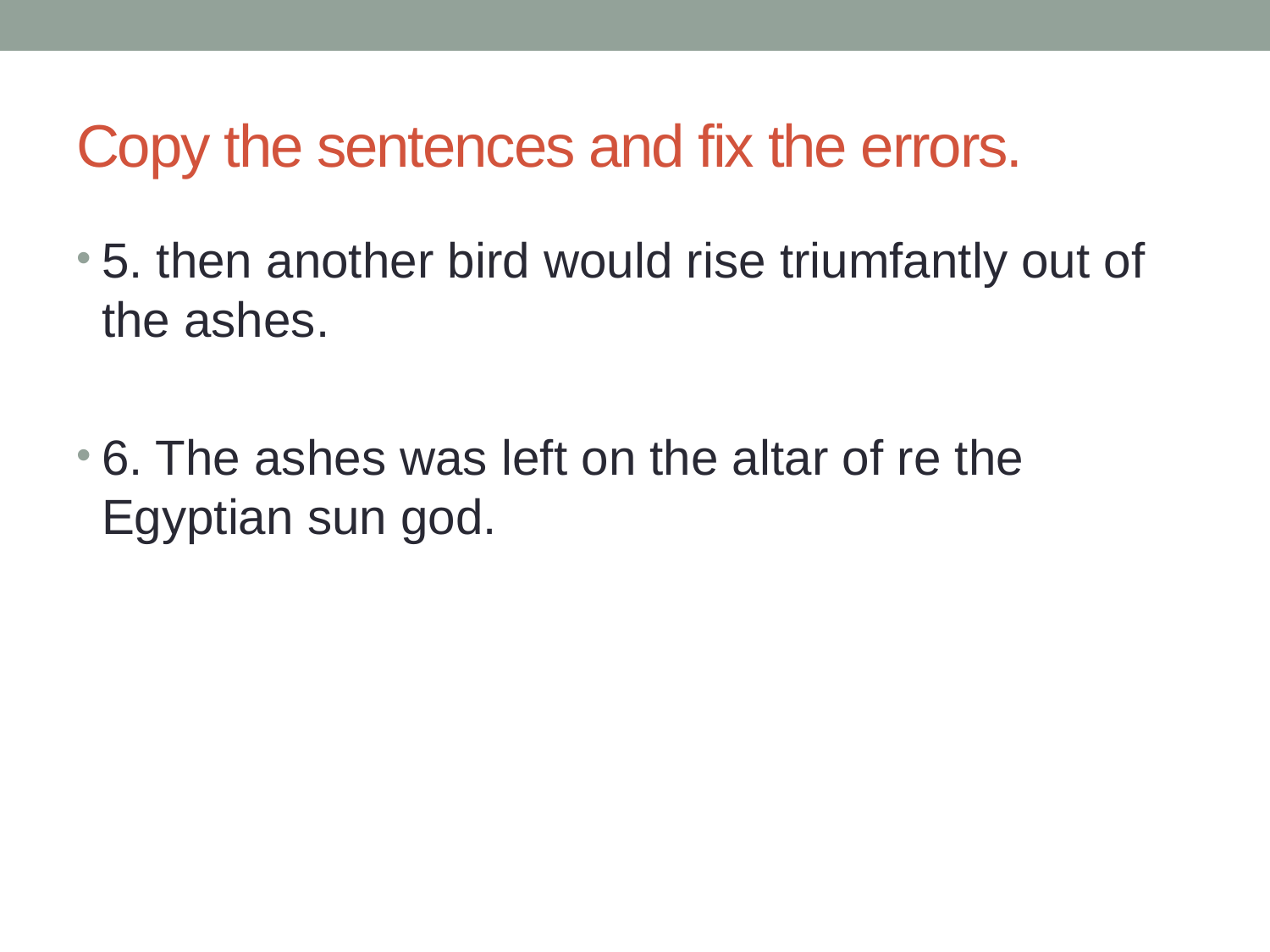

# Copy the sentences and fix the errors.
5. then another bird would rise triumfantly out of the ashes.

6. The ashes was left on the altar of re the Egyptian sun god.